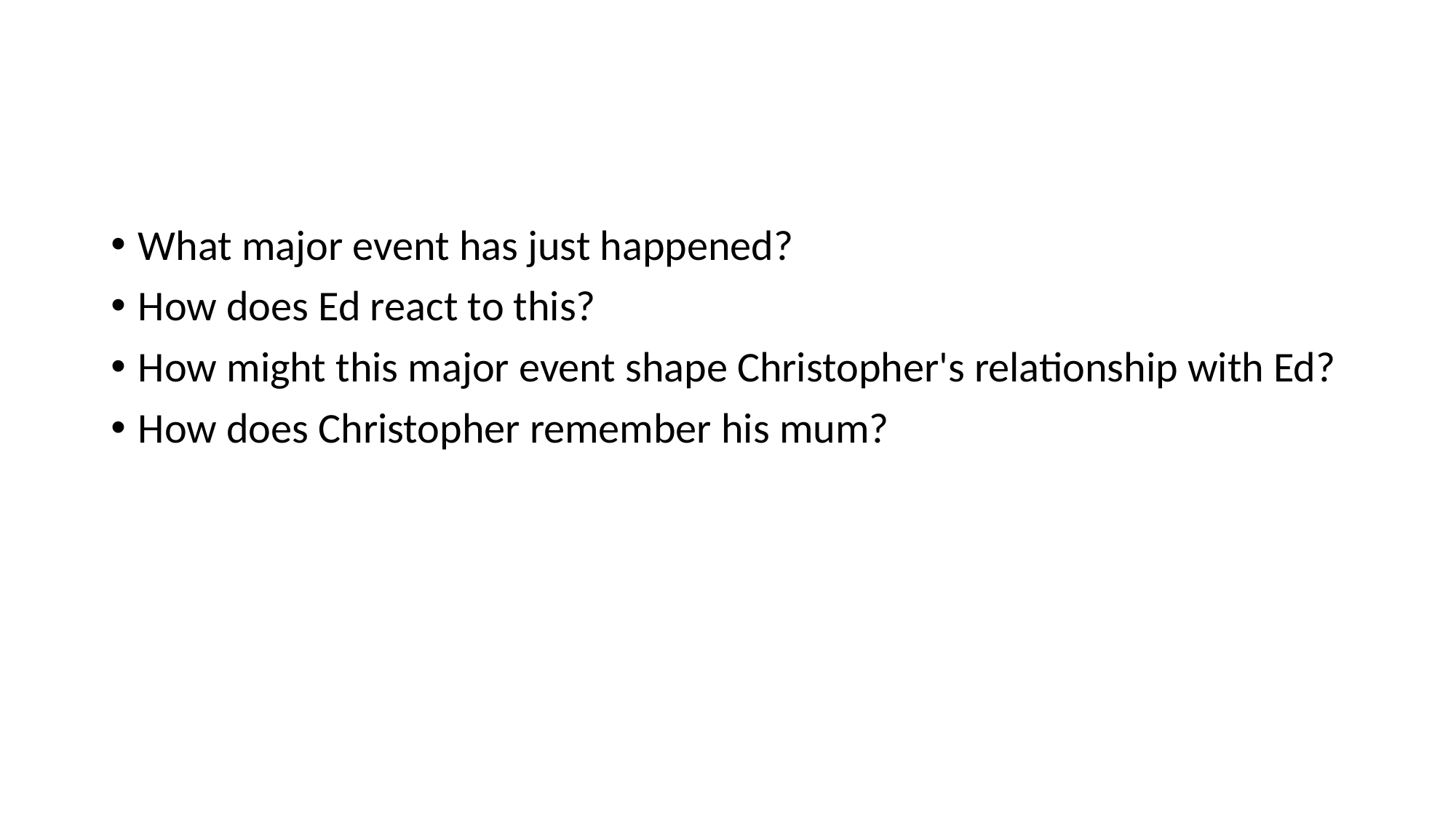

#
What major event has just happened?
How does Ed react to this?
How might this major event shape Christopher's relationship with Ed?
How does Christopher remember his mum?